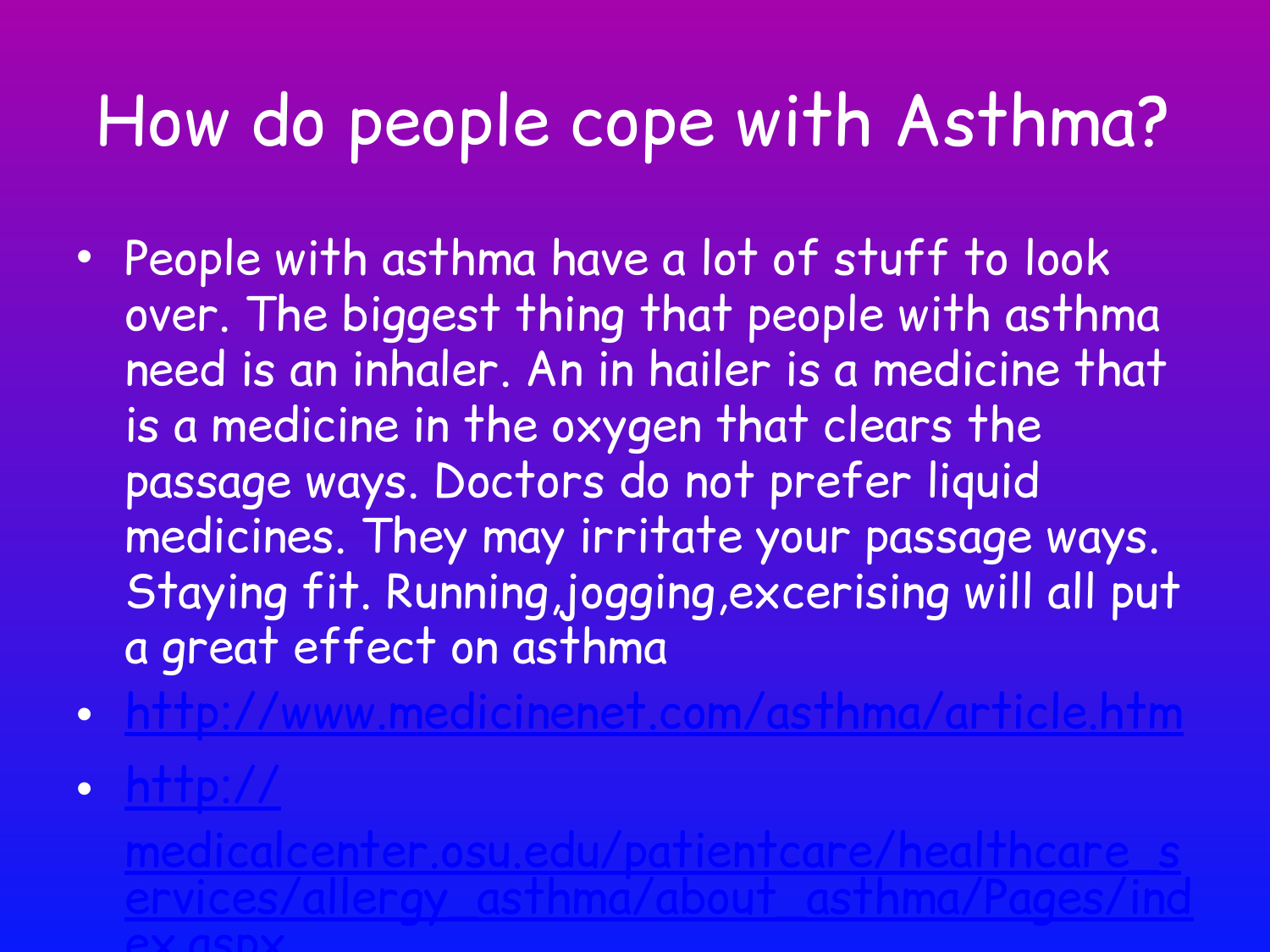

# How do people cope with Asthma?
People with asthma have a lot of stuff to look over. The biggest thing that people with asthma need is an inhaler. An in hailer is a medicine that is a medicine in the oxygen that clears the passage ways. Doctors do not prefer liquid medicines. They may irritate your passage ways. Staying fit. Running,jogging,excerising will all put a great effect on asthma
http://www.medicinenet.com/asthma/article.htm
http://medicalcenter.osu.edu/patientcare/healthcare_services/allergy_asthma/about_asthma/Pages/index.aspx